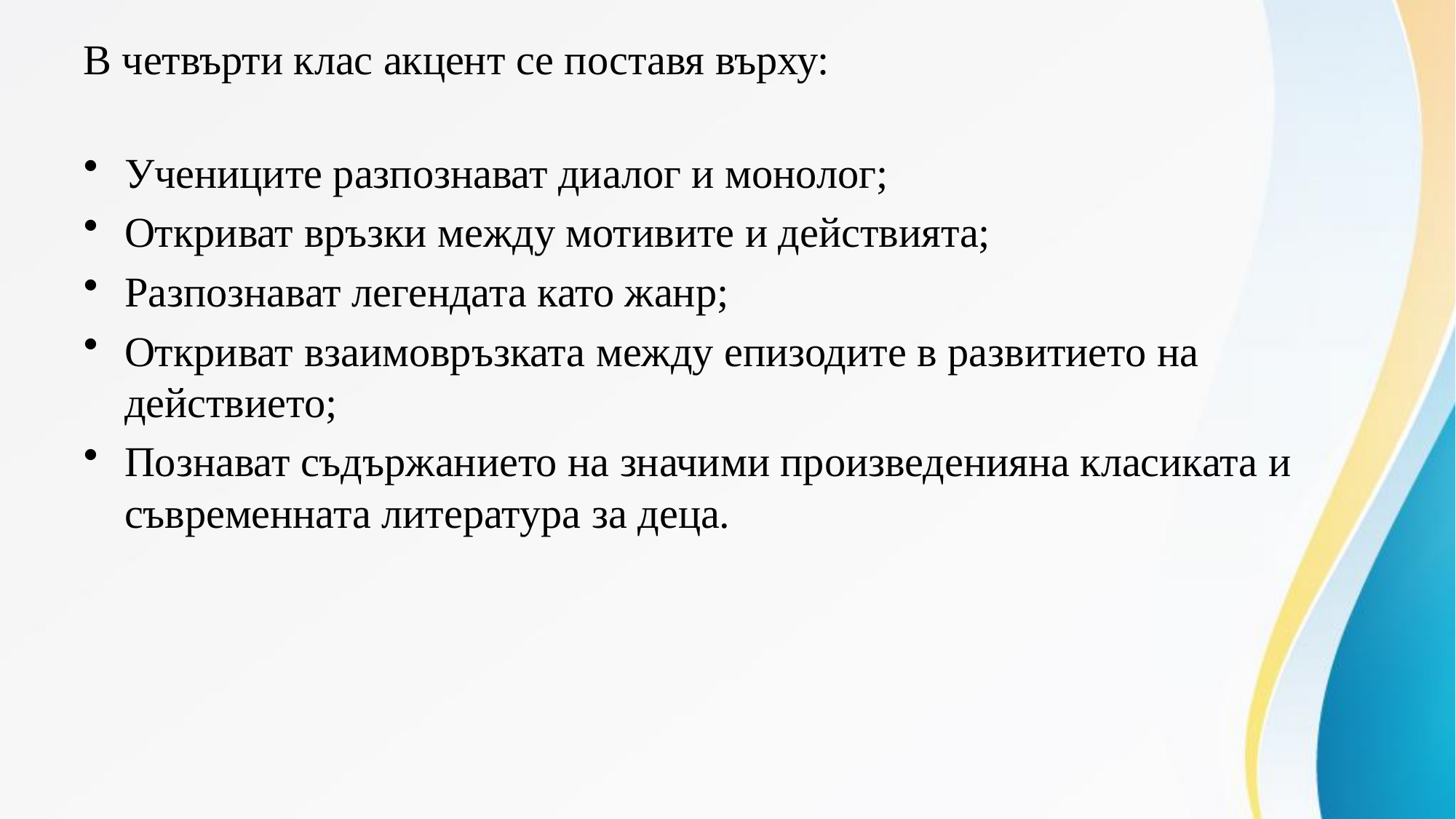

# В четвърти клас акцент се поставя върху:
Учениците разпознават диалог и монолог;
Откриват връзки между мотивите и действията;
Разпознават легендата като жанр;
Откриват взаимовръзката между епизодите в развитието на действието;
Познават съдържанието на значими произведенияна класиката и съвременната литература за деца.